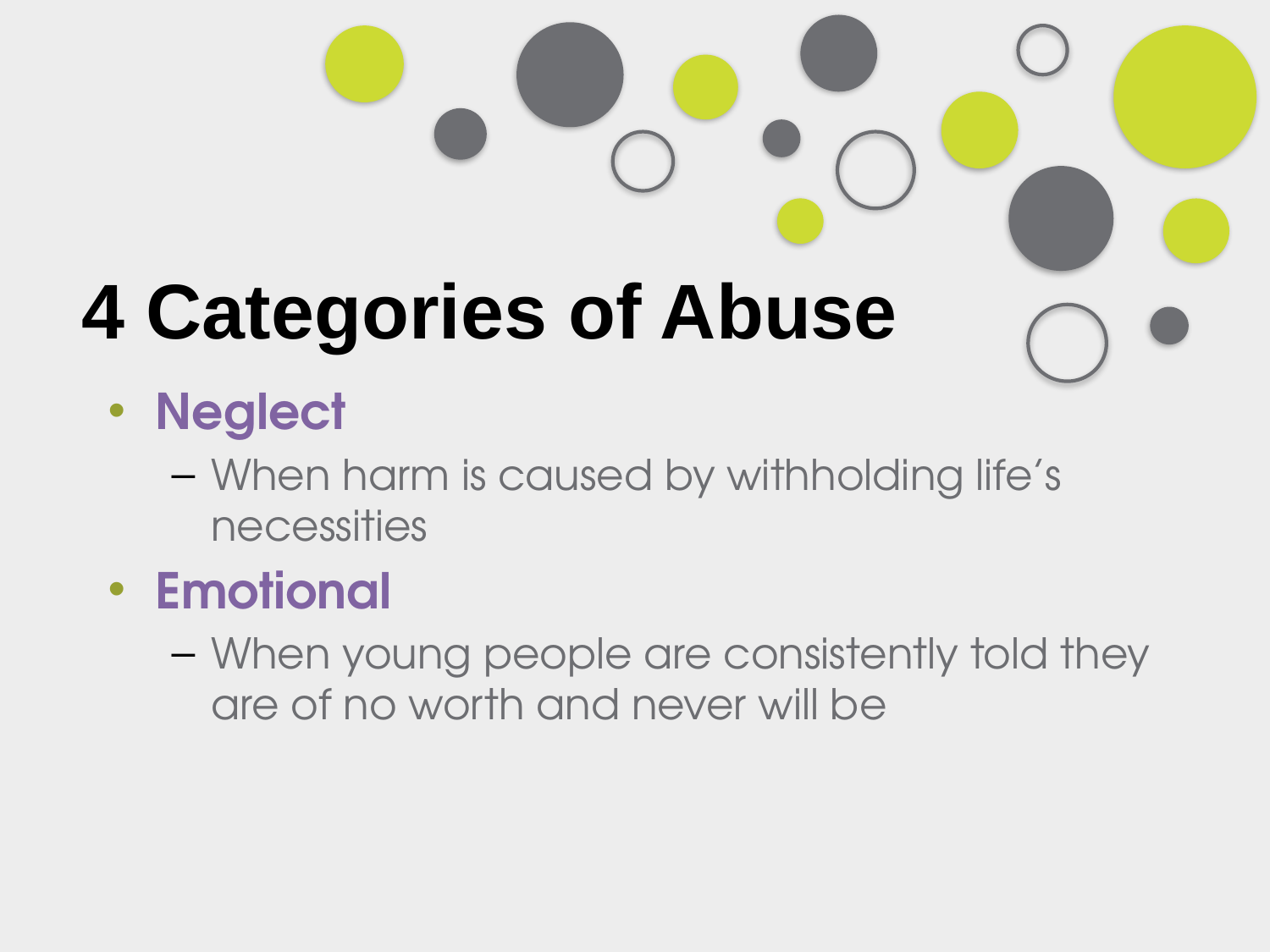

4 Categories of Abuse
Neglect
When harm is caused by withholding life’s necessities
Emotional
When young people are consistently told they are of no worth and never will be